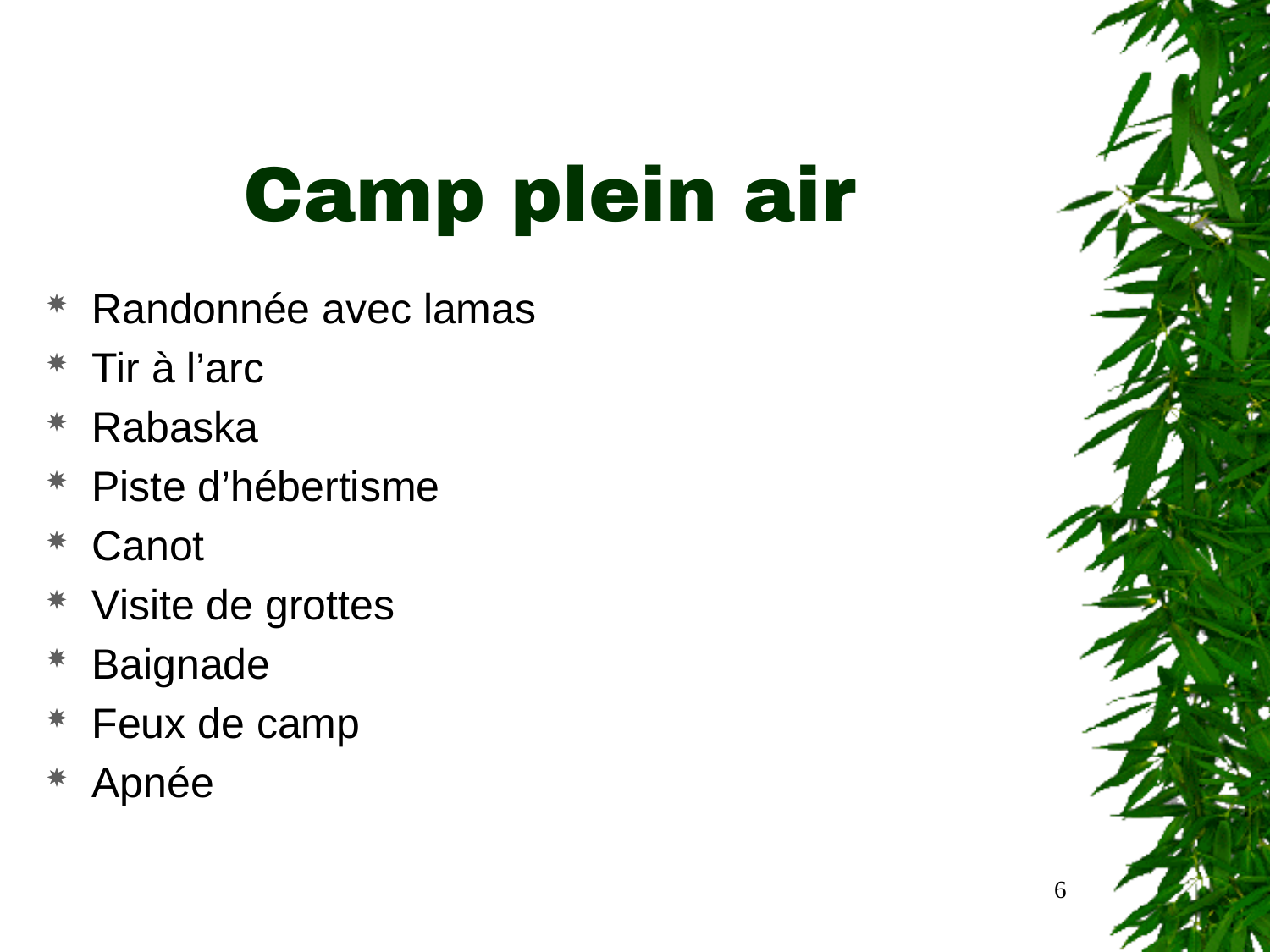

# Camp plein air
Randonnée avec lamas
Tir à l’arc
Rabaska
Piste d’hébertisme
Canot
Visite de grottes
Baignade
Feux de camp
Apnée
6